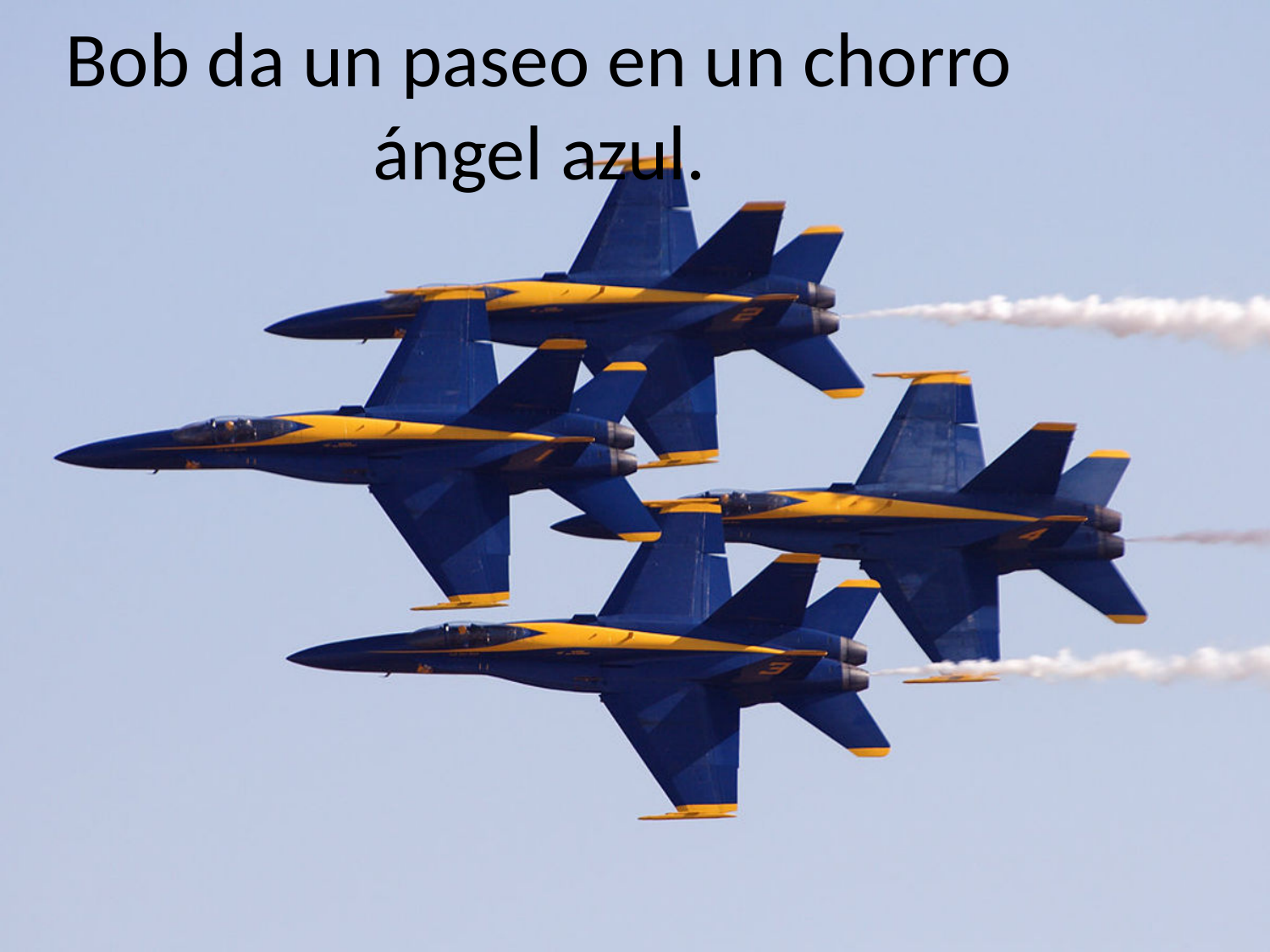

# Bob da un paseo en un chorro ángel azul.